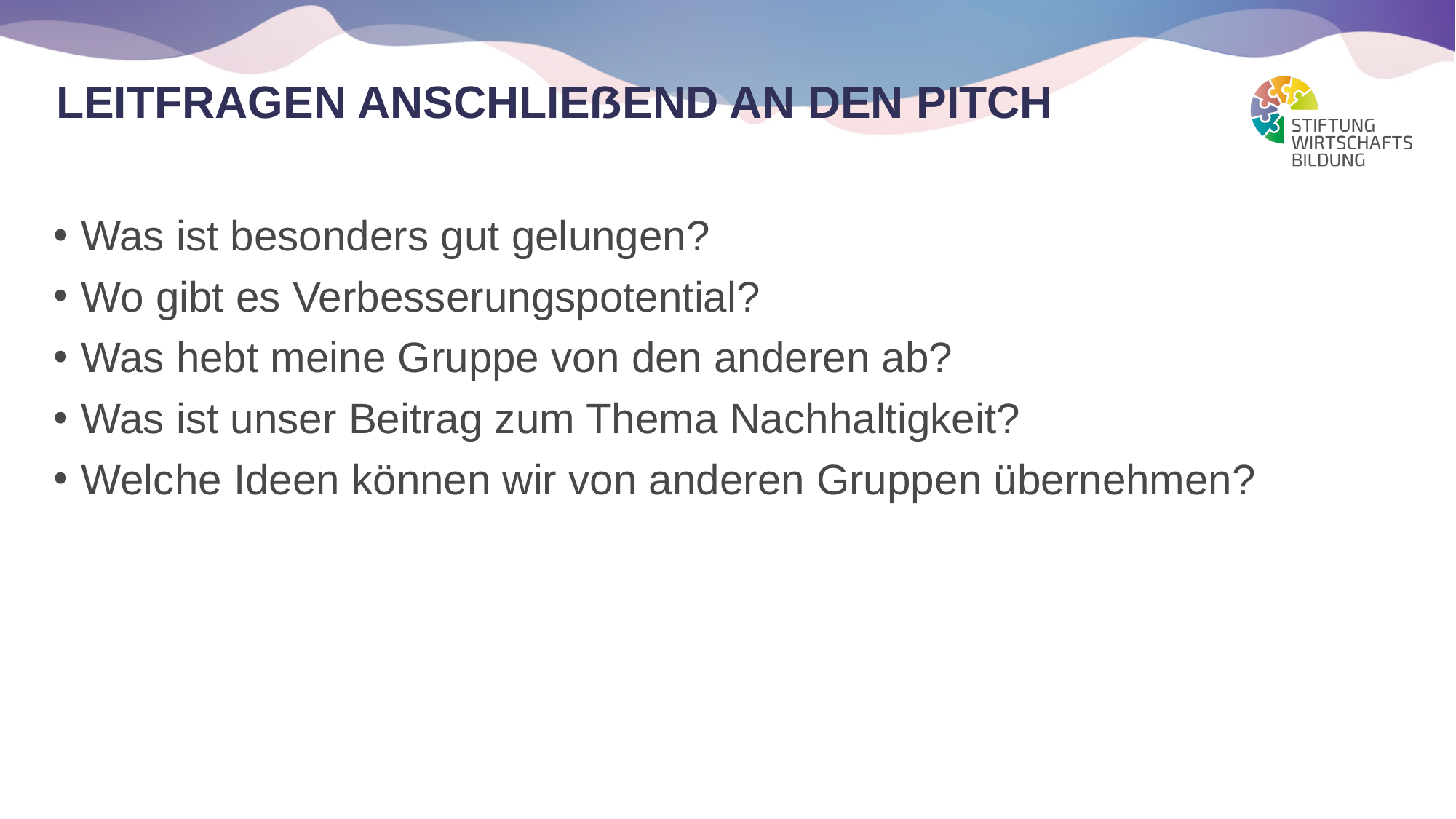

# Leitfragen anschließend an den Pitch
Was ist besonders gut gelungen?
Wo gibt es Verbesserungspotential?
Was hebt meine Gruppe von den anderen ab?
Was ist unser Beitrag zum Thema Nachhaltigkeit?
Welche Ideen können wir von anderen Gruppen übernehmen?